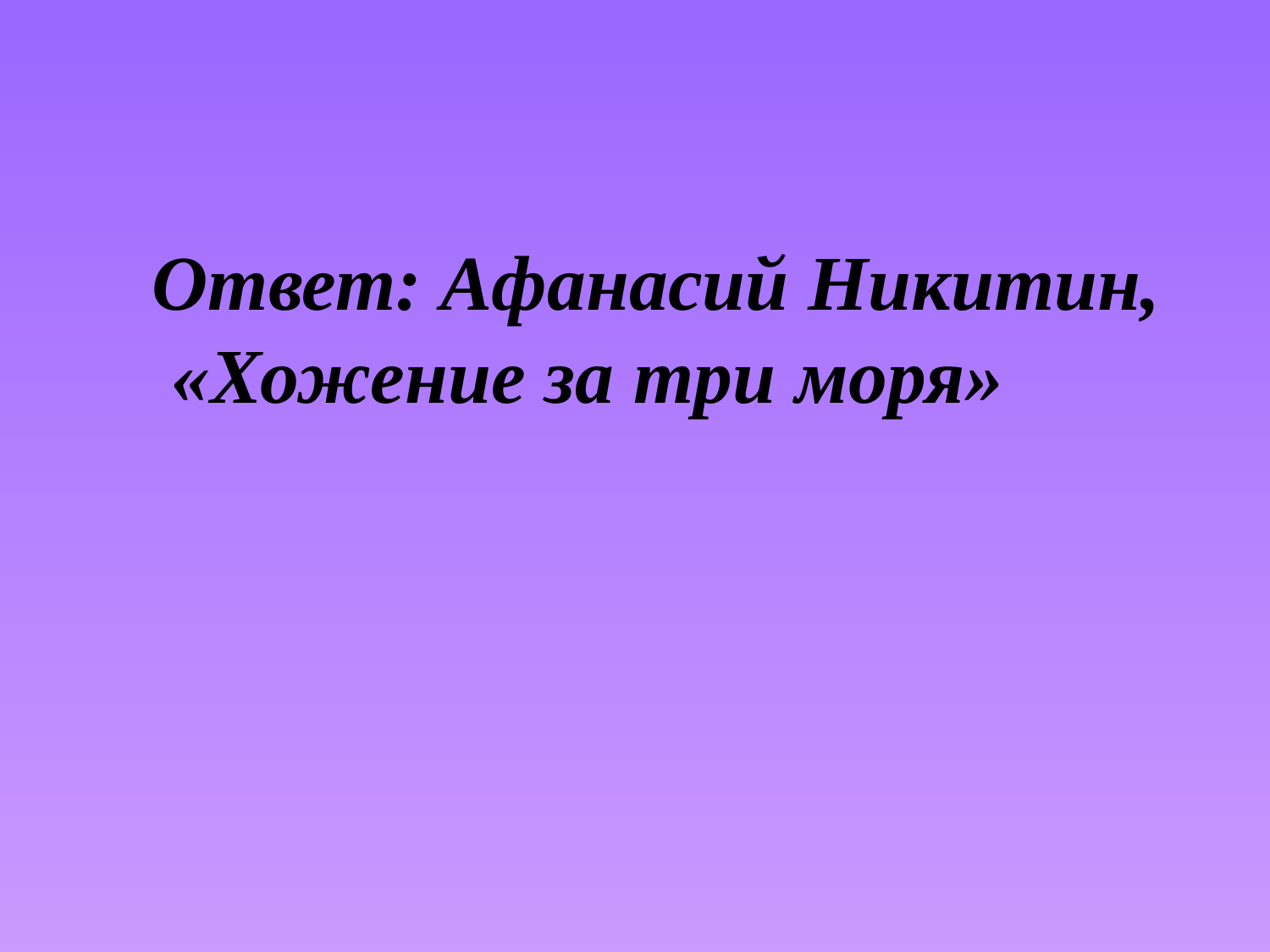

Ответ: Афанасий Никитин,
 «Хожение за три моря»